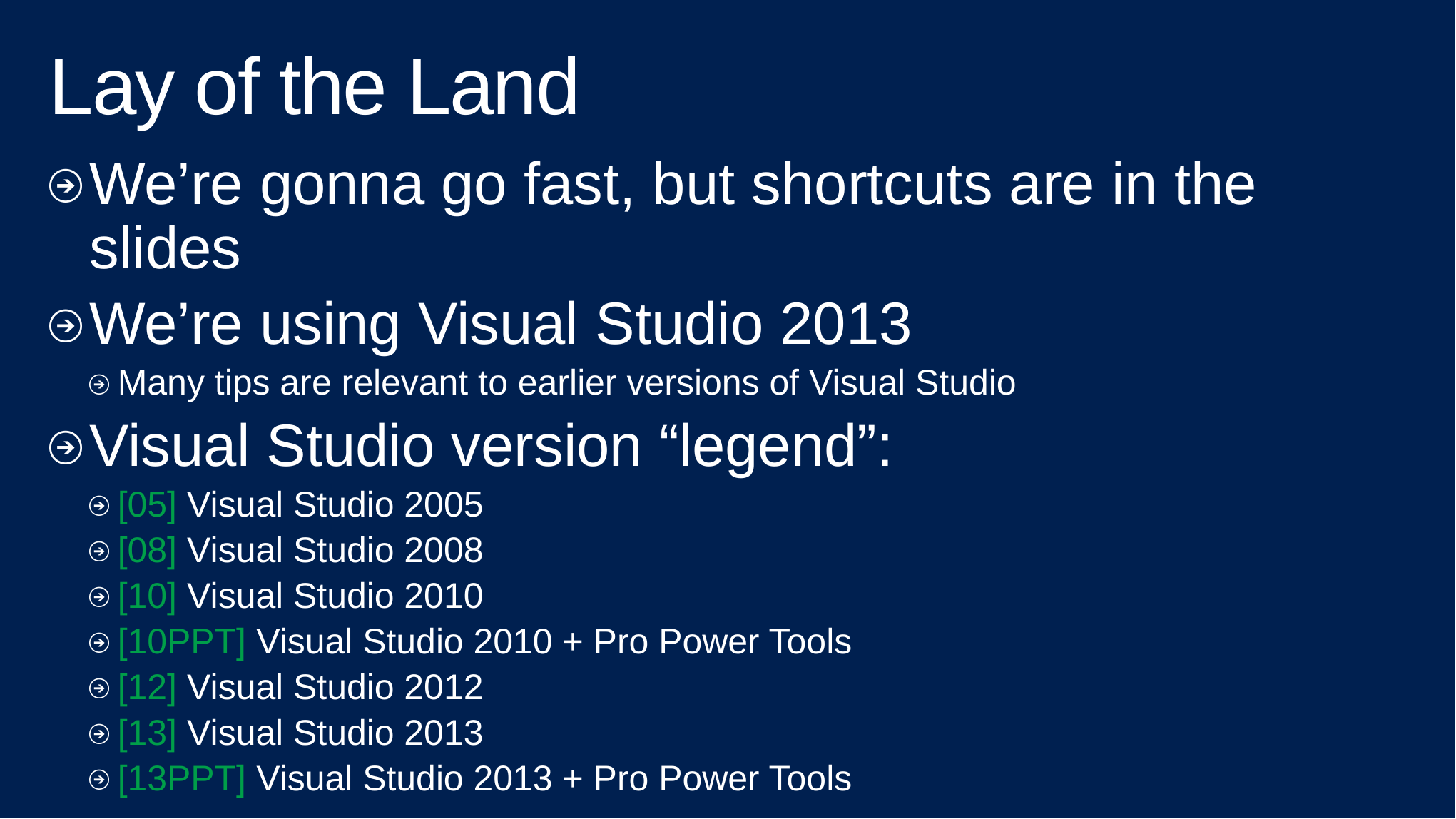

# Lay of the Land
We’re gonna go fast, but shortcuts are in the slides
We’re using Visual Studio 2013
Many tips are relevant to earlier versions of Visual Studio
Visual Studio version “legend”:
[05] Visual Studio 2005
[08] Visual Studio 2008
[10] Visual Studio 2010
[10PPT] Visual Studio 2010 + Pro Power Tools
[12] Visual Studio 2012
[13] Visual Studio 2013
[13PPT] Visual Studio 2013 + Pro Power Tools